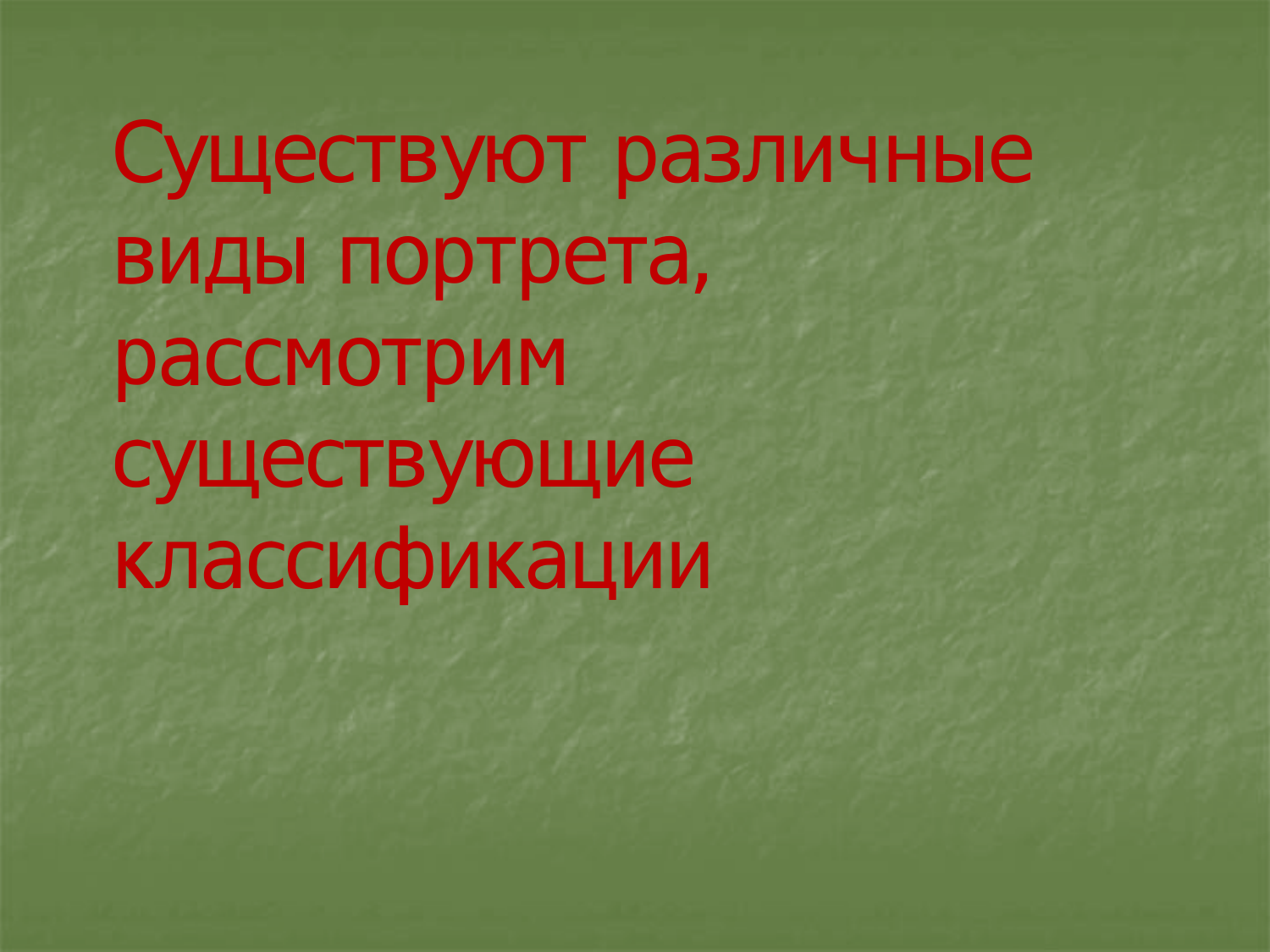

Существуют различные виды портрета, рассмотрим существующие классификации
#